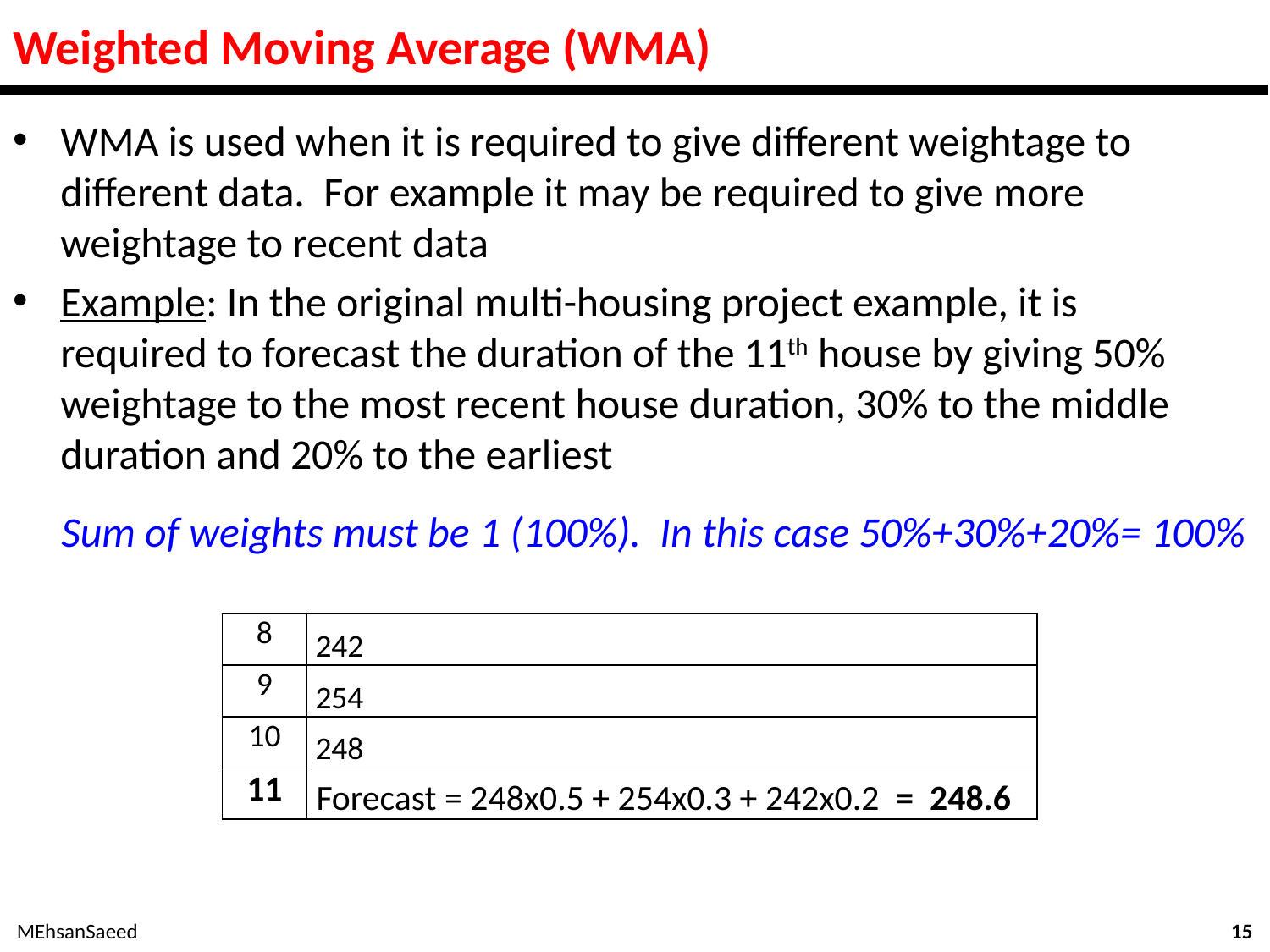

# Weighted Moving Average (WMA)
WMA is used when it is required to give different weightage to different data.  For example it may be required to give more weightage to recent data
Example: In the original multi-housing project example, it is required to forecast the duration of the 11th house by giving 50% weightage to the most recent house duration, 30% to the middle duration and 20% to the earliest
Sum of weights must be 1 (100%).  In this case 50%+30%+20%= 100%

| 8 | 242 |
| --- | --- |
| 9 | 254 |
| 10 | 248 |
| 11 | Forecast = 248x0.5 + 254x0.3 + 242x0.2 = 248.6 |
MEhsanSaeed
15